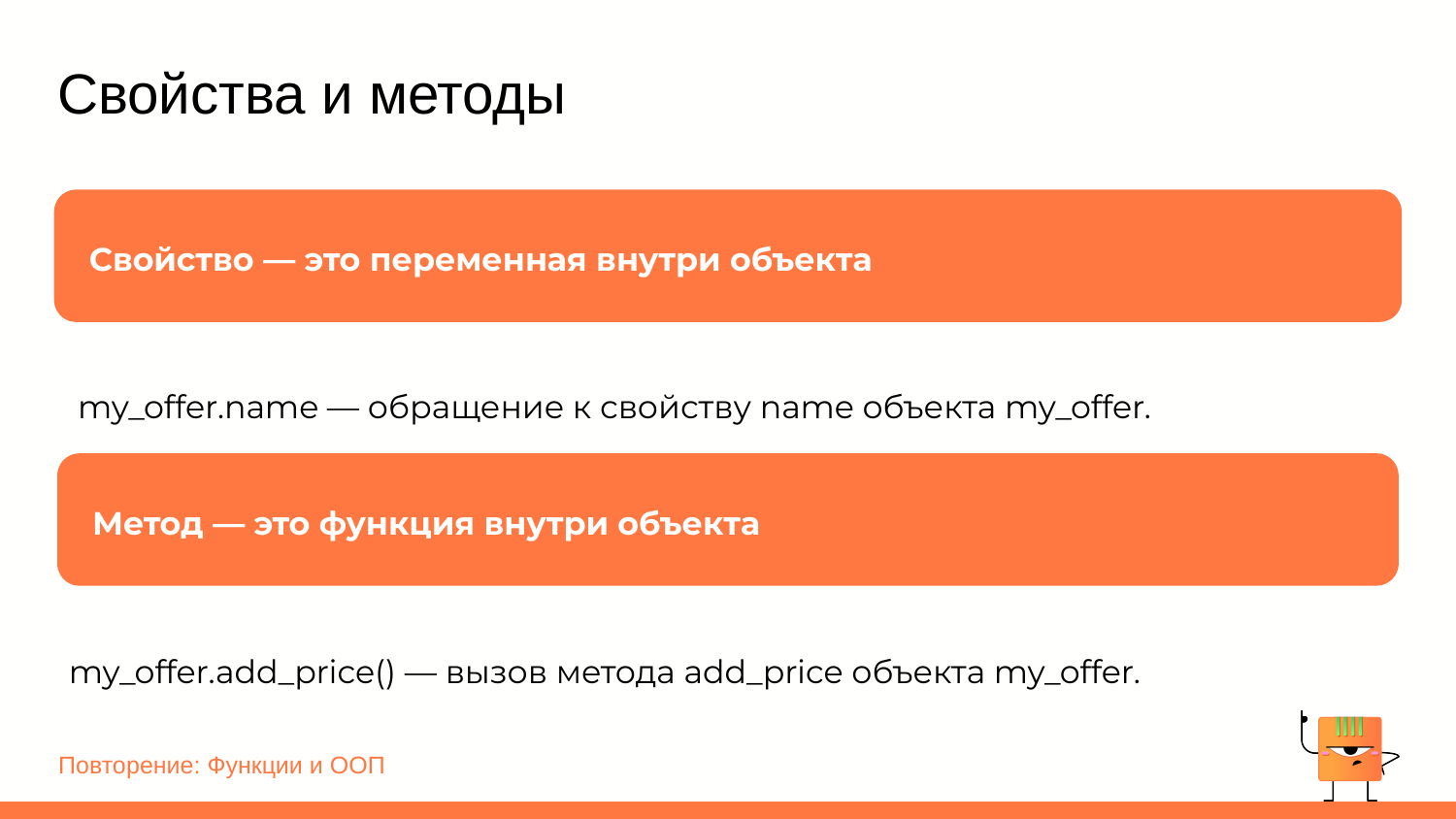

# Свойства и методы
Свойство — это переменная внутри объекта
my_offer.name — обращение к свойству name объекта my_offer.
Метод — это функция внутри объекта
my_offer.add_price() — вызов метода add_price объекта my_offer.
Повторение: Функции и ООП